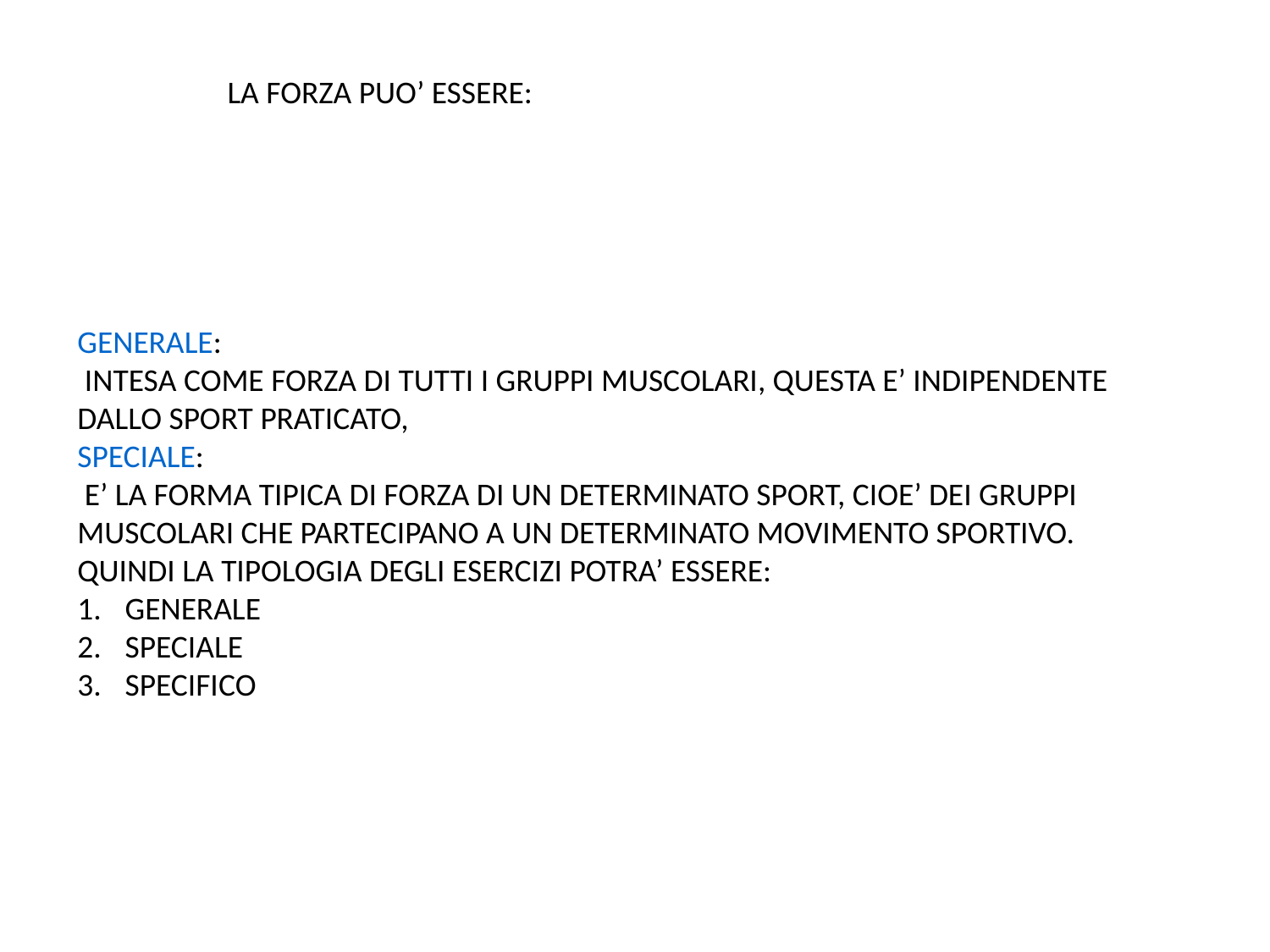

LA FORZA PUO’ ESSERE:
GENERALE:
 INTESA COME FORZA DI TUTTI I GRUPPI MUSCOLARI, QUESTA E’ INDIPENDENTE DALLO SPORT PRATICATO,
SPECIALE:
 E’ LA FORMA TIPICA DI FORZA DI UN DETERMINATO SPORT, CIOE’ DEI GRUPPI MUSCOLARI CHE PARTECIPANO A UN DETERMINATO MOVIMENTO SPORTIVO.
QUINDI LA TIPOLOGIA DEGLI ESERCIZI POTRA’ ESSERE:
GENERALE
SPECIALE
SPECIFICO